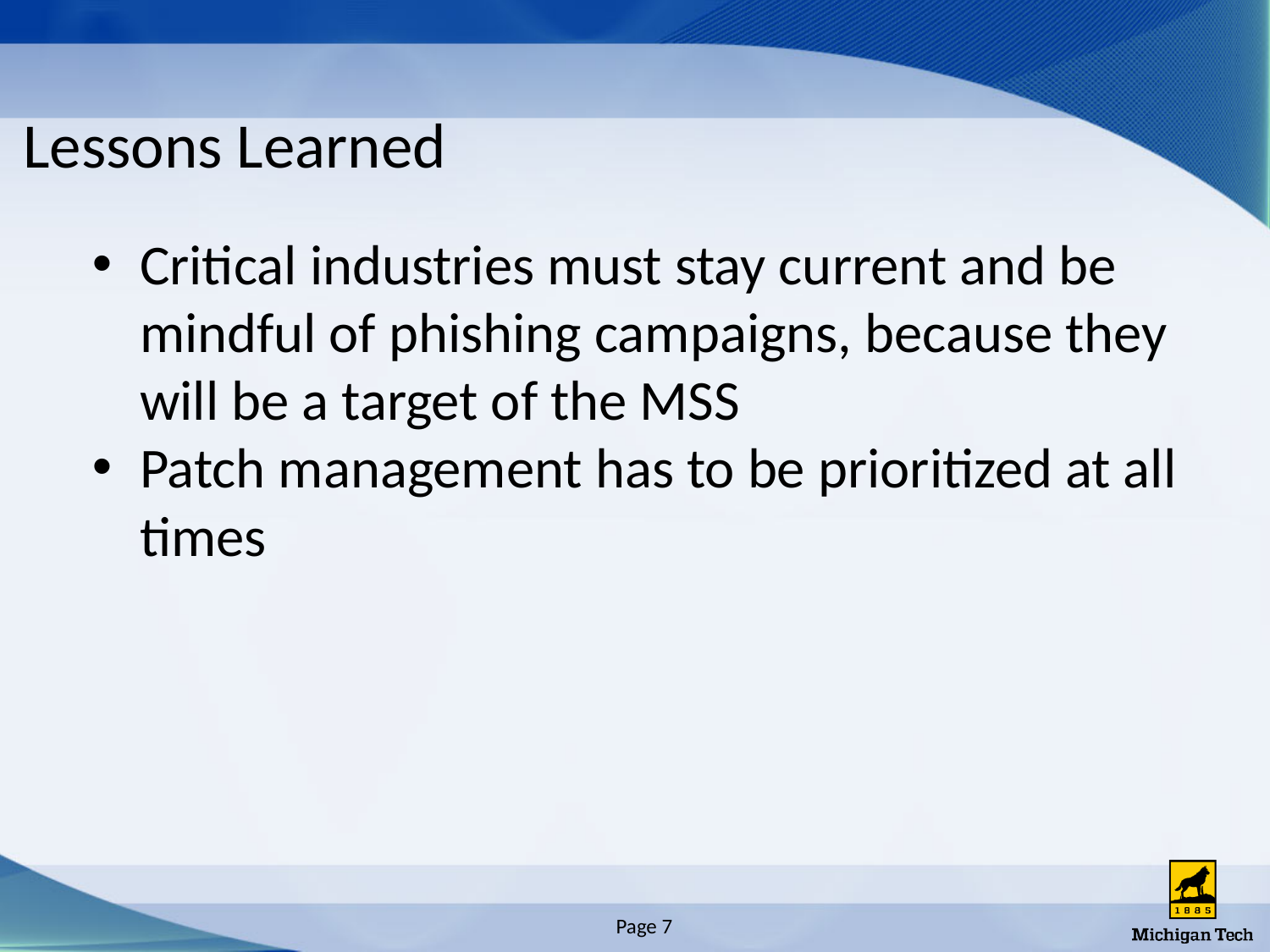

# Lessons Learned
Critical industries must stay current and be mindful of phishing campaigns, because they will be a target of the MSS
Patch management has to be prioritized at all times